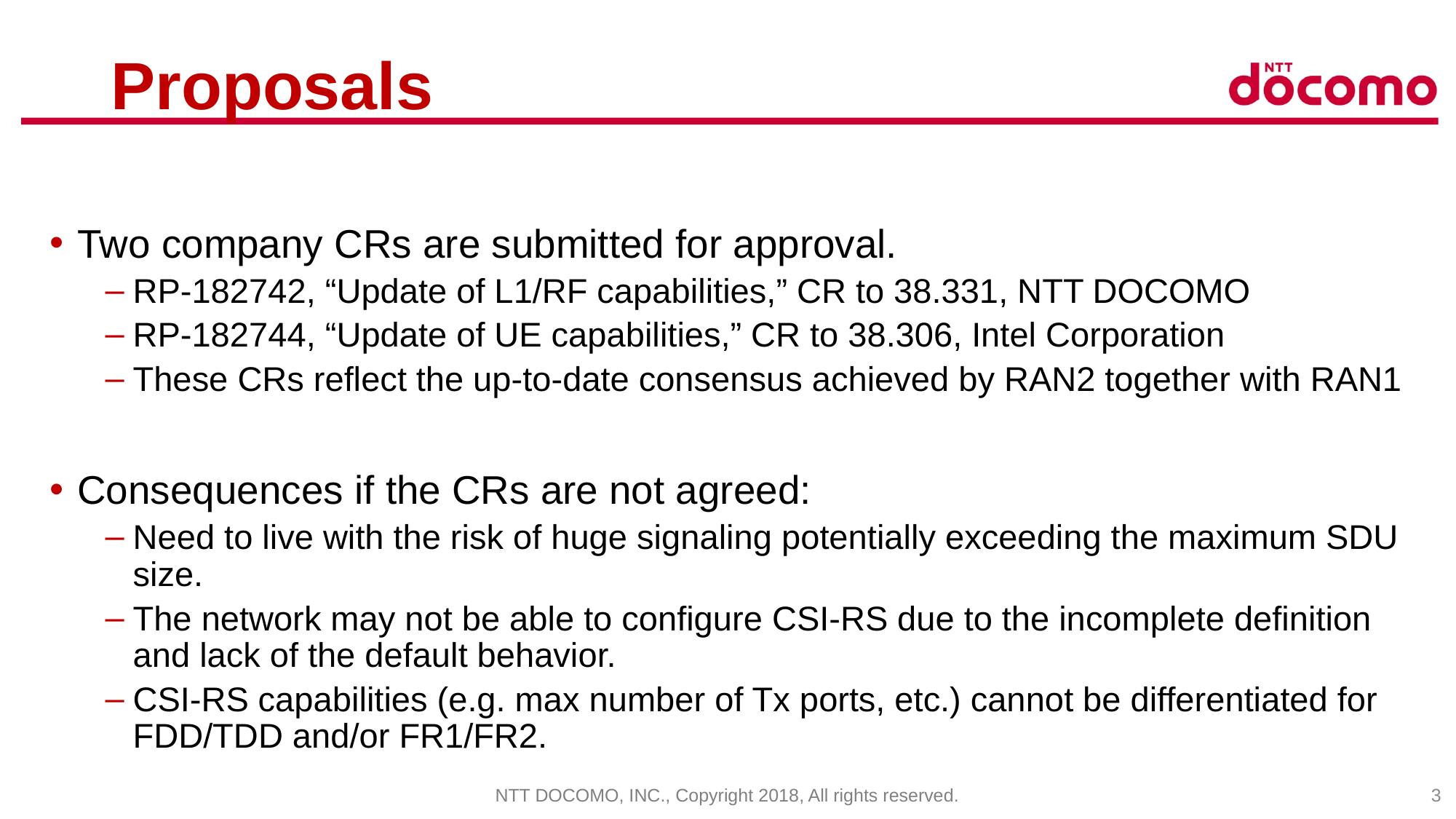

# Proposals
Two company CRs are submitted for approval.
RP-182742, “Update of L1/RF capabilities,” CR to 38.331, NTT DOCOMO
RP-182744, “Update of UE capabilities,” CR to 38.306, Intel Corporation
These CRs reflect the up-to-date consensus achieved by RAN2 together with RAN1

Consequences if the CRs are not agreed:
Need to live with the risk of huge signaling potentially exceeding the maximum SDU size.
The network may not be able to configure CSI-RS due to the incomplete definition and lack of the default behavior.
CSI-RS capabilities (e.g. max number of Tx ports, etc.) cannot be differentiated for FDD/TDD and/or FR1/FR2.
NTT DOCOMO, INC., Copyright 2018, All rights reserved.
3